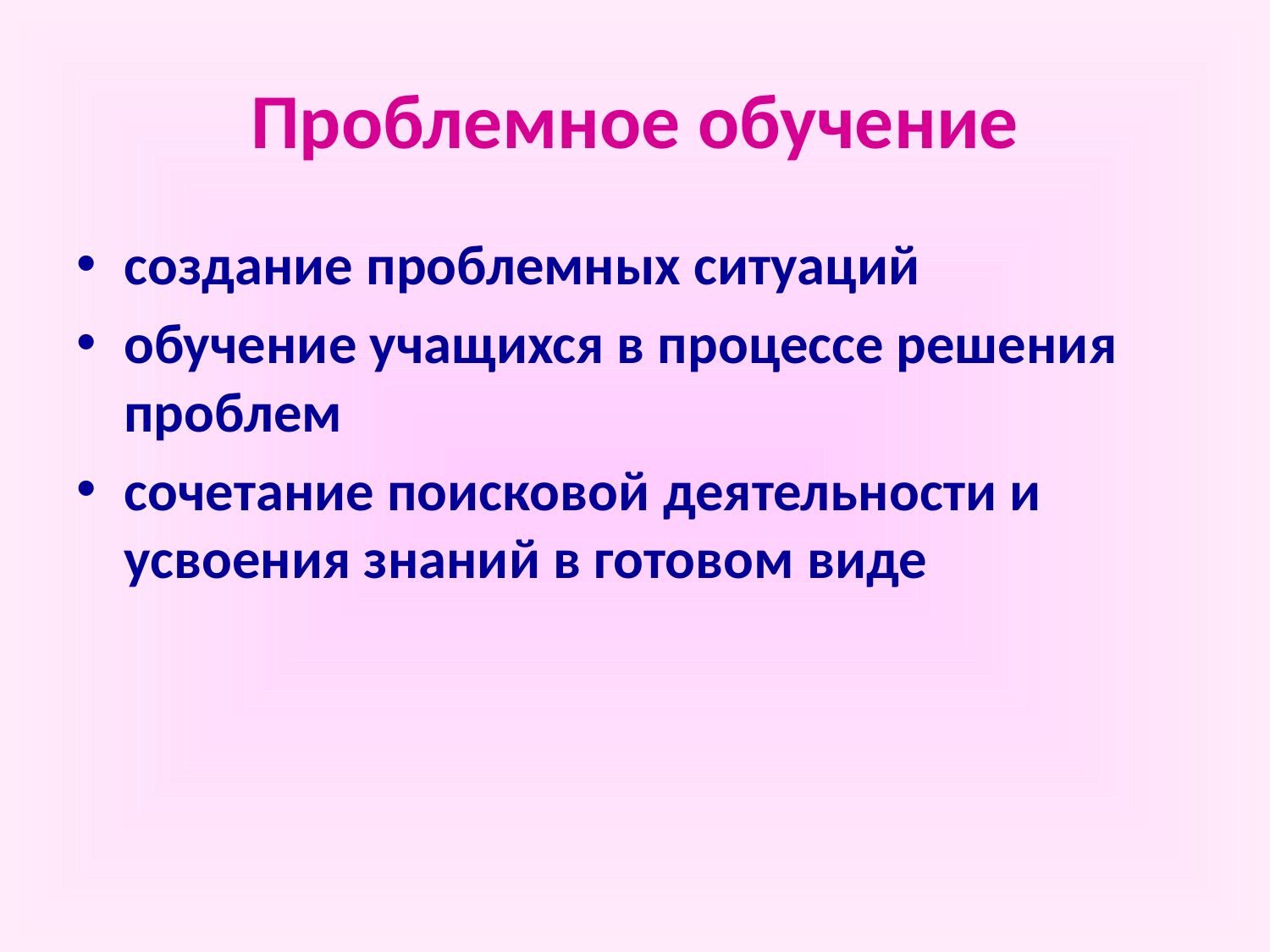

# Проблемное обучение
создание проблемных ситуаций
обучение учащихся в процессе решения проблем
сочетание поисковой деятельности и усвоения знаний в готовом виде